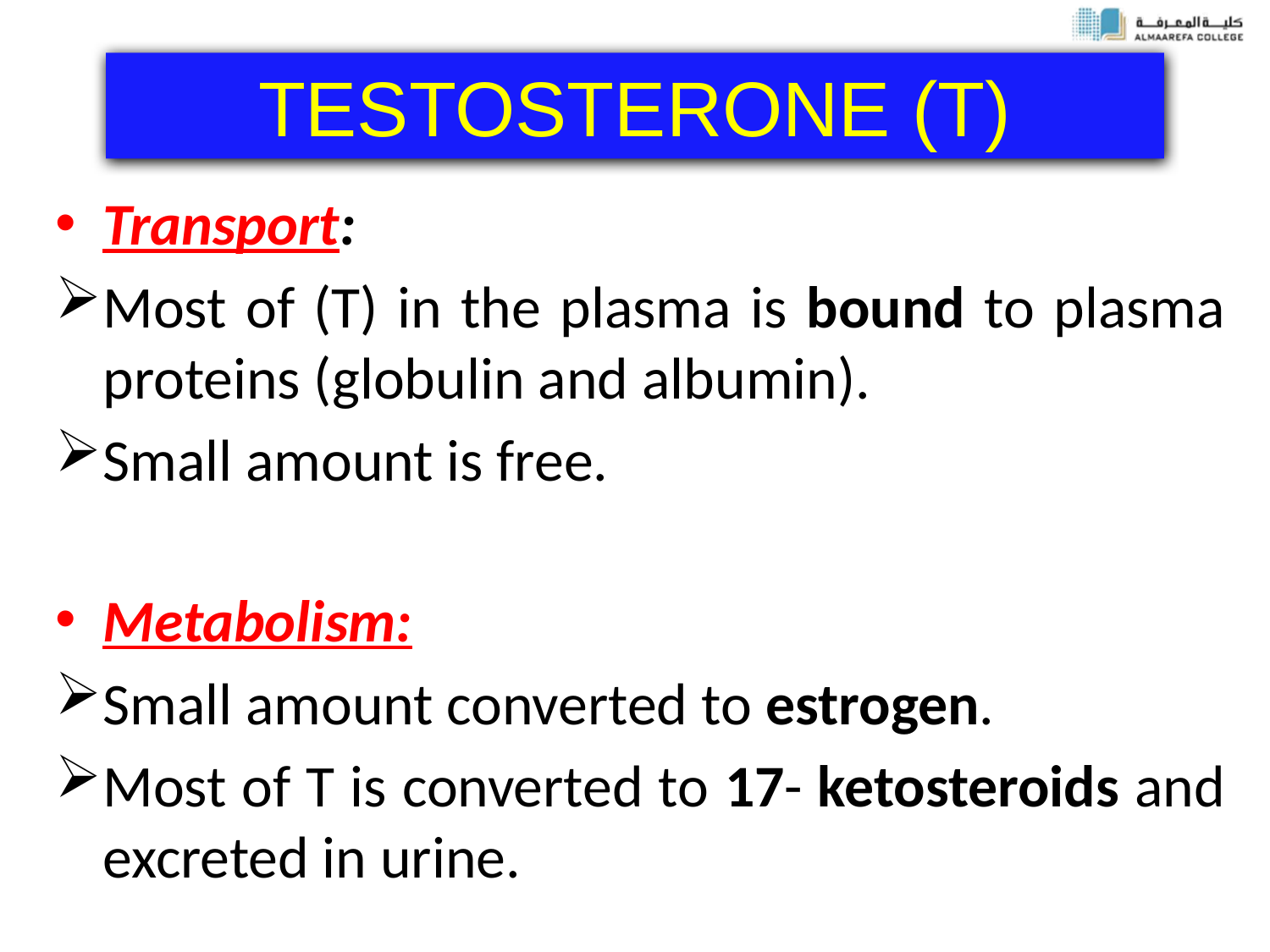

# TESTOSTERONE (T)
Transport:
Most of (T) in the plasma is bound to plasma proteins (globulin and albumin).
Small amount is free.

Metabolism:
Small amount converted to estrogen.
Most of T is converted to 17- ketosteroids and excreted in urine.